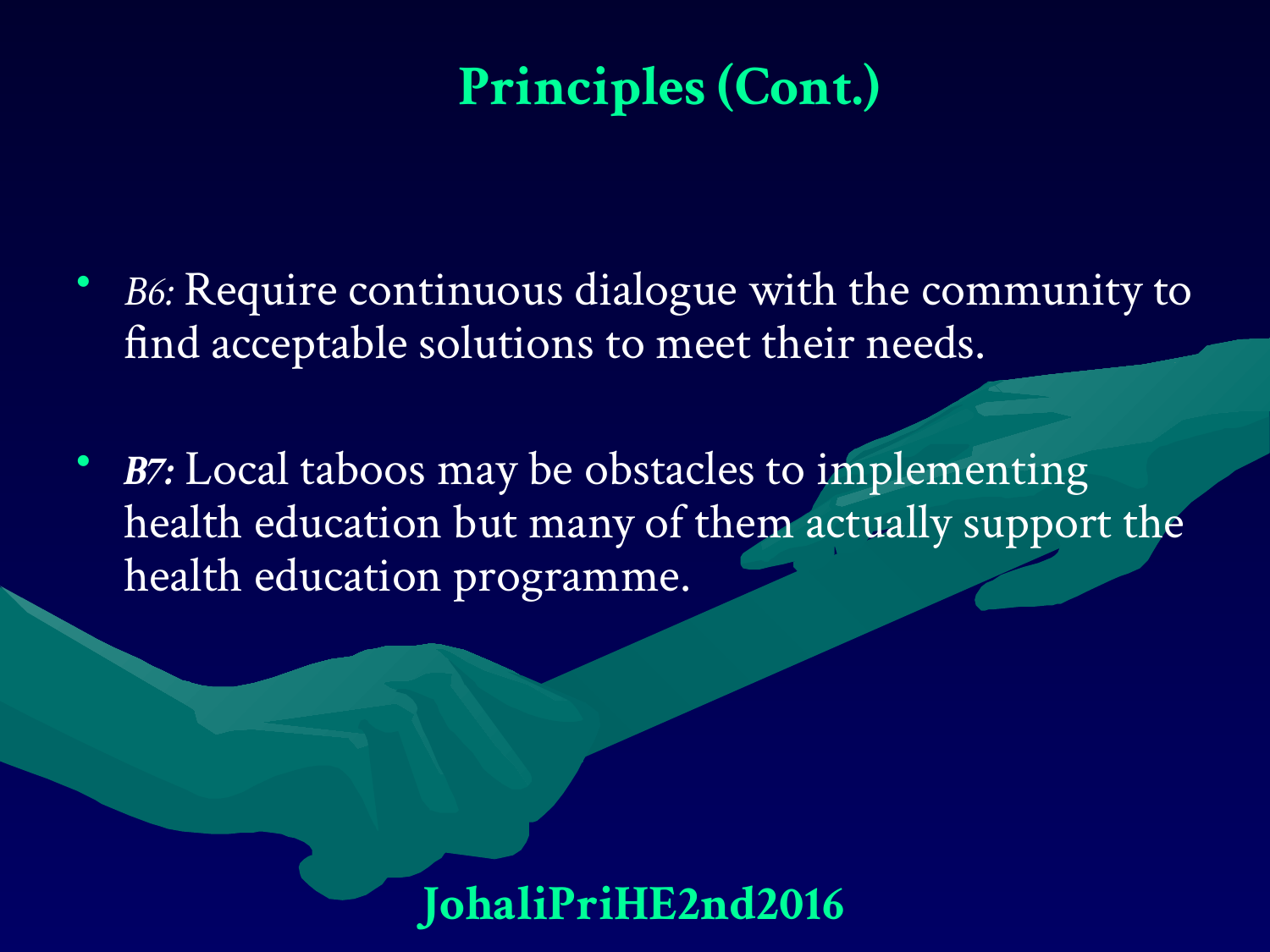

# Principles (Cont.)

B6: Require continuous dialogue with the community to find acceptable solutions to meet their needs.

B7: Local taboos may be obstacles to implementing health education but many of them actually support the health education programme.
JohaliPriHE2nd2016